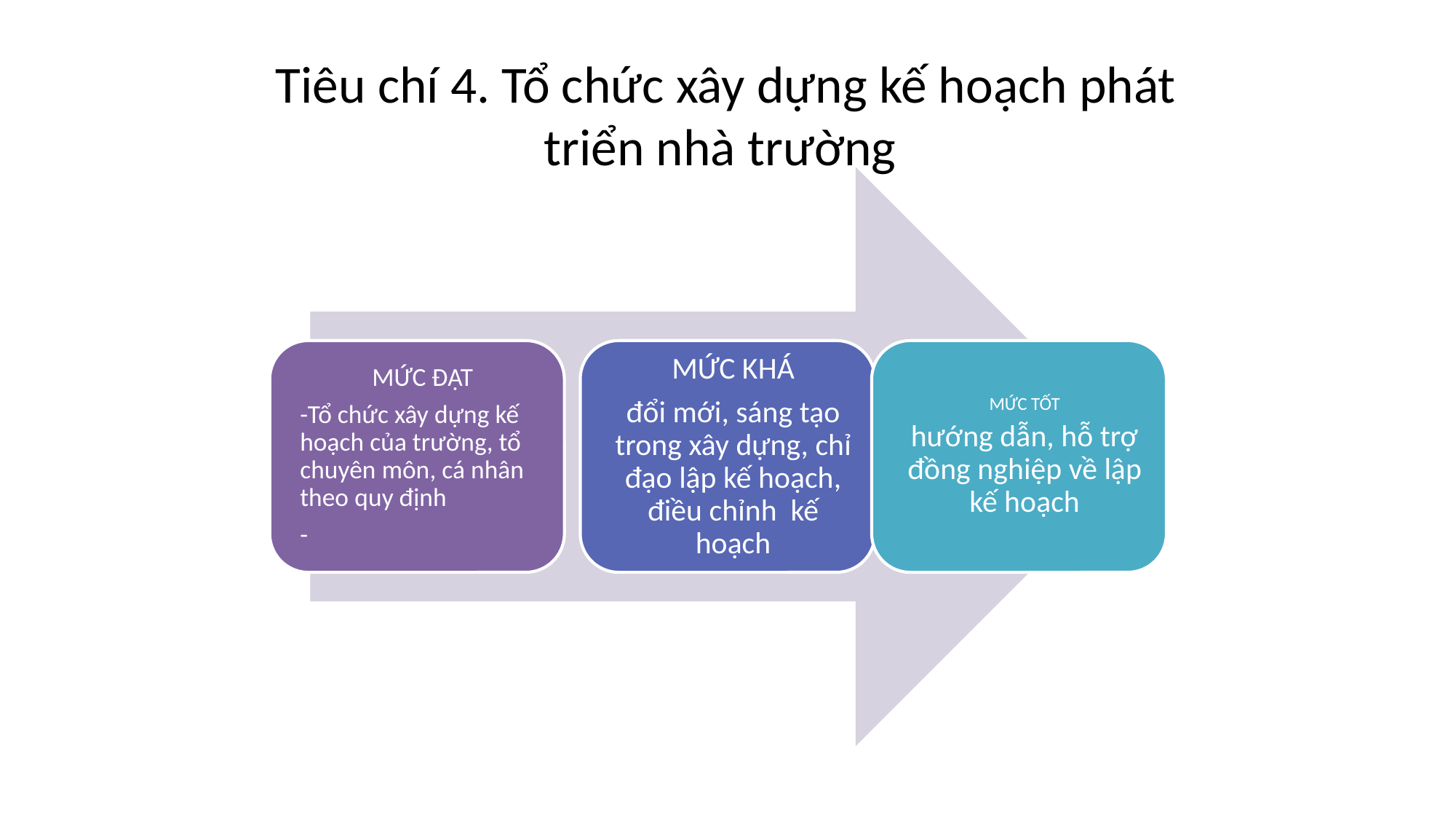

# Tiêu chí 4. Tổ chức xây dựng kế hoạch phát triển nhà trường
MỨC ĐẠT
-Tổ chức xây dựng kế hoạch của trường, tổ chuyên môn, cá nhân theo quy định
-
MỨC KHÁ
đổi mới, sáng tạo trong xây dựng, chỉ đạo lập kế hoạch, điều chỉnh  kế hoạch
MỨC TỐT
hướng dẫn, hỗ trợ đồng nghiệp về lập kế hoạch